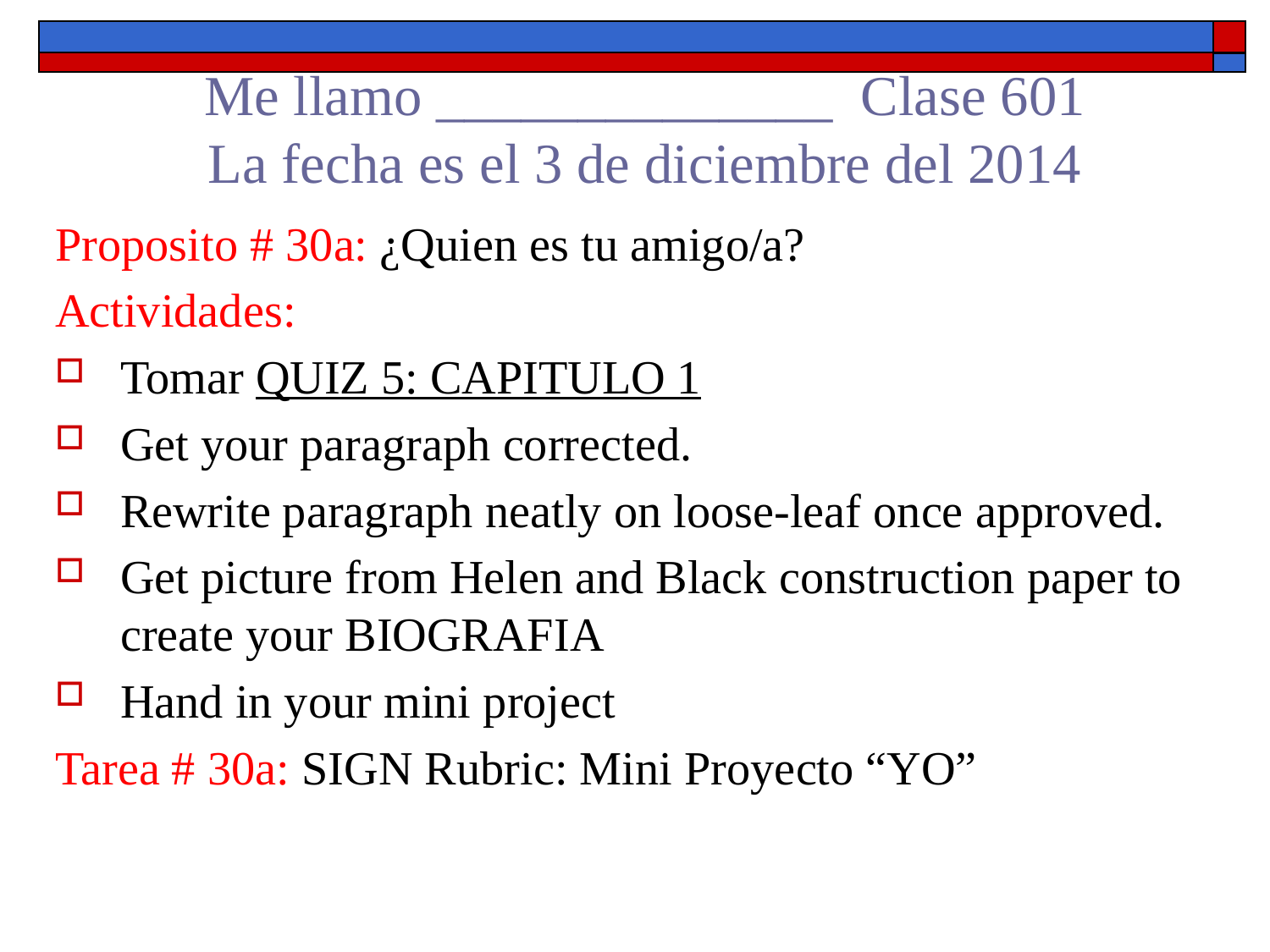

Me llamo ______________  Clase 601
La fecha es el 3 de diciembre del 2014
Proposito # 30a: ¿Quien es tu amigo/a?
Actividades:
Tomar QUIZ 5: CAPITULO 1
Get your paragraph corrected.
Rewrite paragraph neatly on loose-leaf once approved.
Get picture from Helen and Black construction paper to create your BIOGRAFIA
Hand in your mini project
Tarea # 30a: SIGN Rubric: Mini Proyecto “YO”